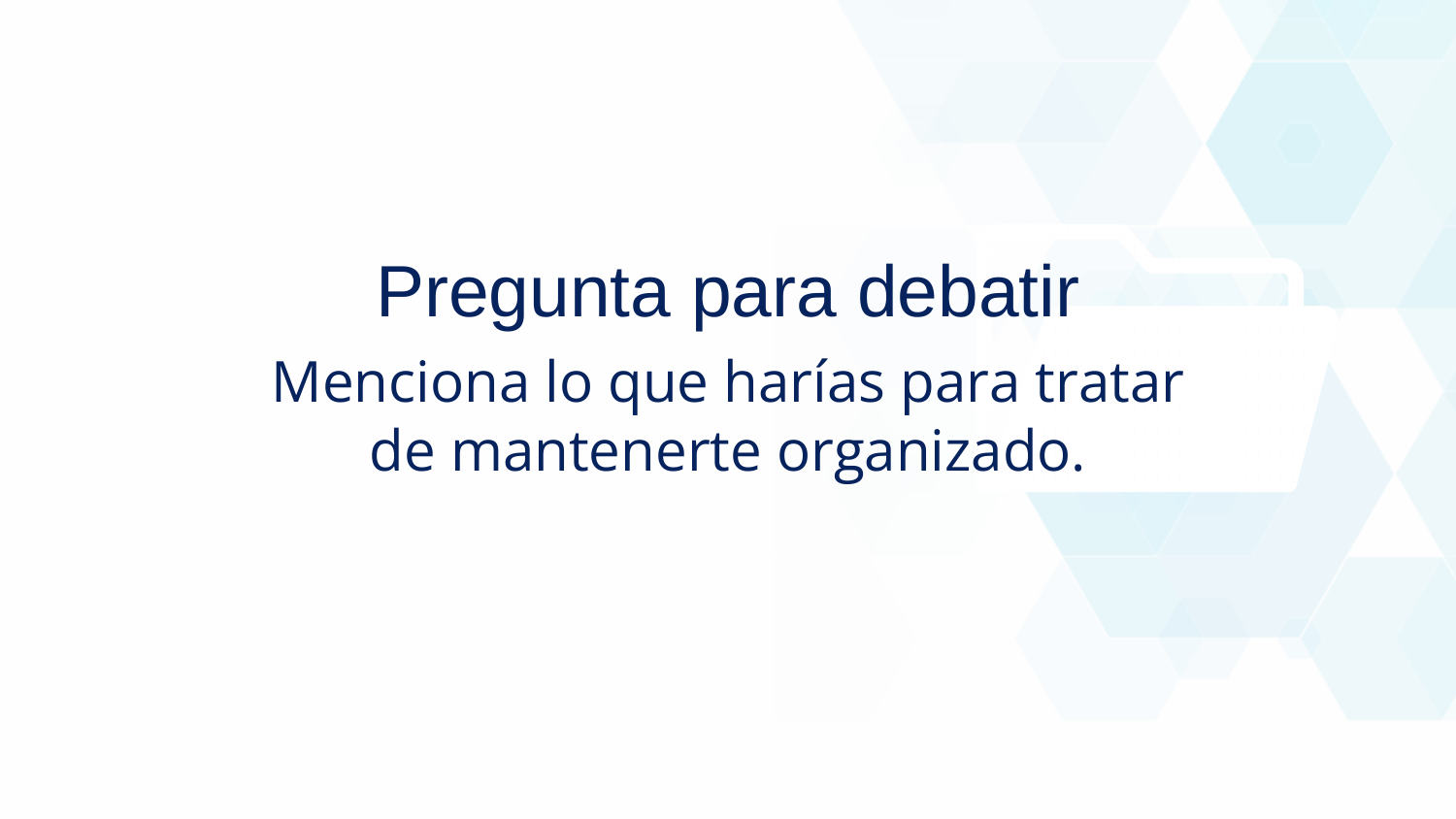

Pregunta para debatir
Menciona lo que harías para tratar de mantenerte organizado.